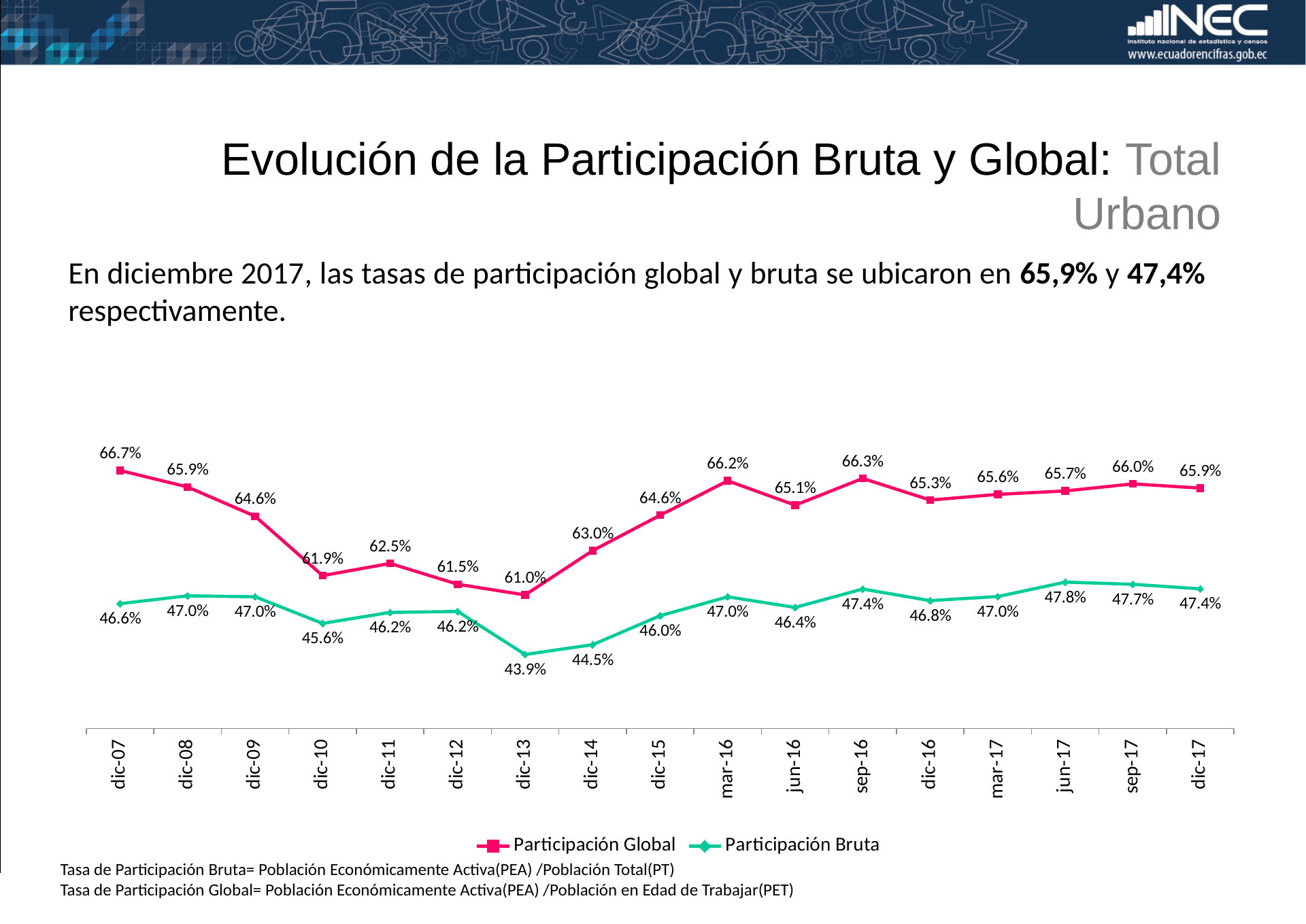

Evolución de la Participación Bruta y Global: Total Urbano
En diciembre 2017, las tasas de participación global y bruta se ubicaron en 65,9% y 47,4% respectivamente.

### Chart

| Category | Participación Global | Participación Bruta |
|---|---|---|
| dic-07 | 0.6665055600488276 | 0.466314132618176 |
| dic-08 | 0.6590616048739757 | 0.47045692799438465 |
| dic-09 | 0.6458339582516192 | 0.46995780525218916 |
| dic-10 | 0.6190308396944839 | 0.45580789226173074 |
| dic-11 | 0.6245425762667557 | 0.46166669482671585 |
| dic-12 | 0.6151349347308736 | 0.4621787182119091 |
| dic-13 | 0.6103027607358843 | 0.4393132487338231 |
| dic-14 | 0.6303284827338477 | 0.4445137474072275 |
| dic-15 | 0.6463005105546946 | 0.45991669124610446 |
| mar-16 | 0.6618460183436363 | 0.4699287007832412 |
| jun-16 | 0.6508290800831922 | 0.4642972945456825 |
| sep-16 | 0.6629053778501438 | 0.4740992906510889 |
| dic-16 | 0.6531447034263578 | 0.46790092569908537 |
| mar-17 | 0.6557213628699514 | 0.4700886259559581 |
| jun-17 | 0.6572496603344472 | 0.4777681721429592 |
| sep-17 | 0.660450487378657 | 0.47660470872798605 |
| dic-17 | 0.6585491419743968 | 0.47419522291624927 |
Tasa de Participación Bruta= Población Económicamente Activa(PEA) /Población Total(PT)
Tasa de Participación Global= Población Económicamente Activa(PEA) /Población en Edad de Trabajar(PET)